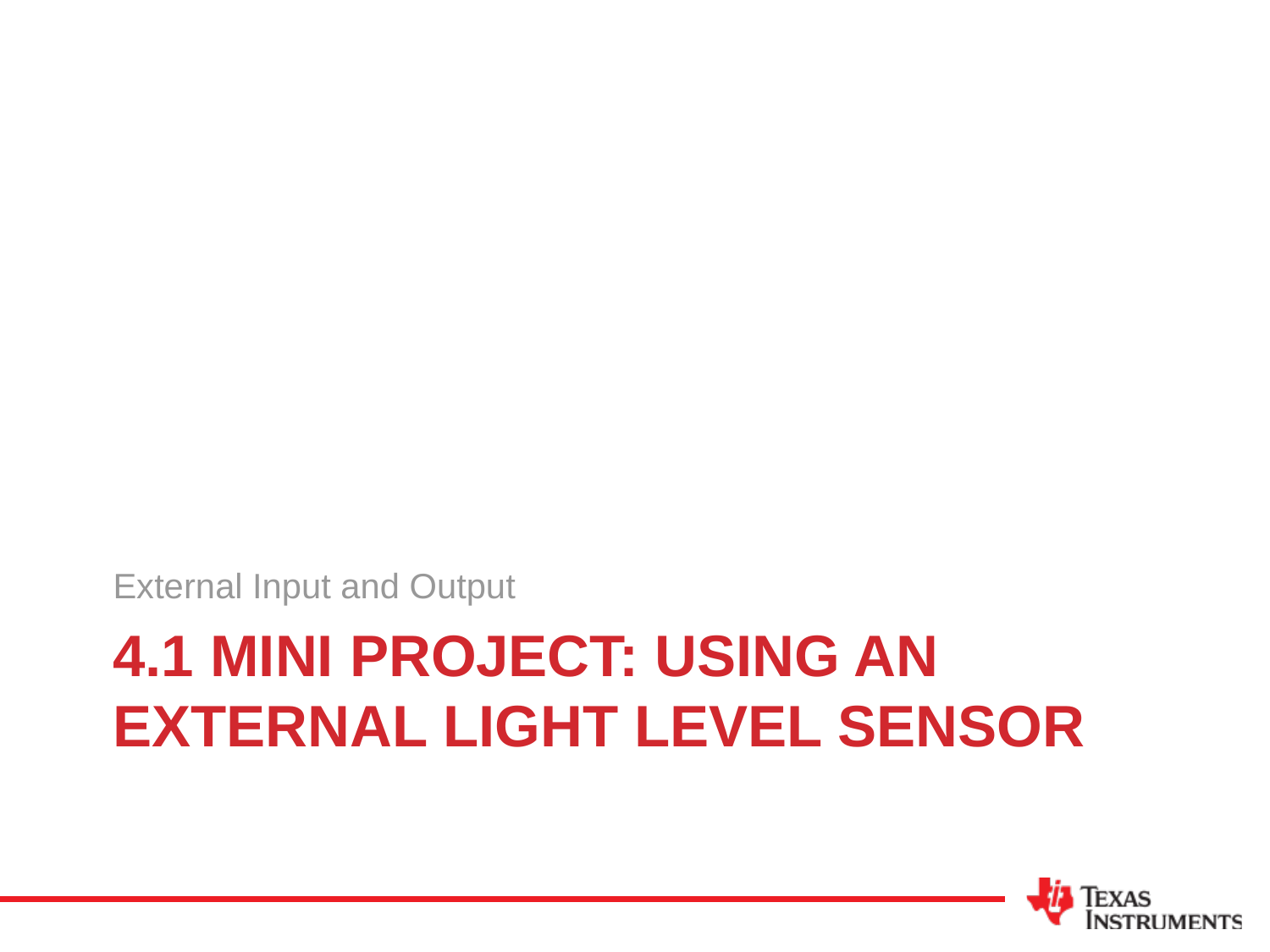

External Input and Output
# 4.1 Mini project: using an external light Level sensor